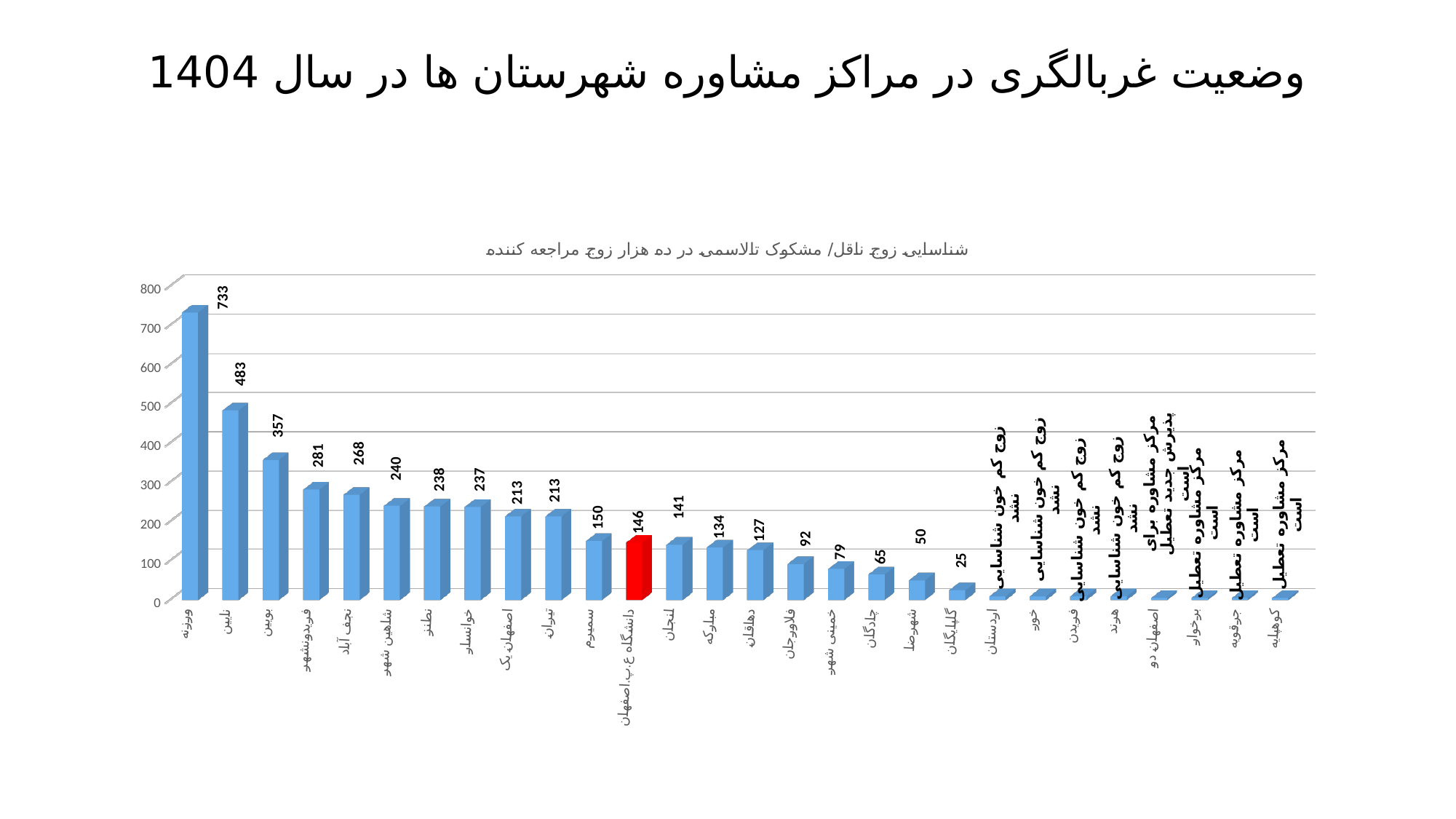

# وضعیت غربالگری در مراکز مشاوره شهرستان ها در سال 1404

[unsupported chart]